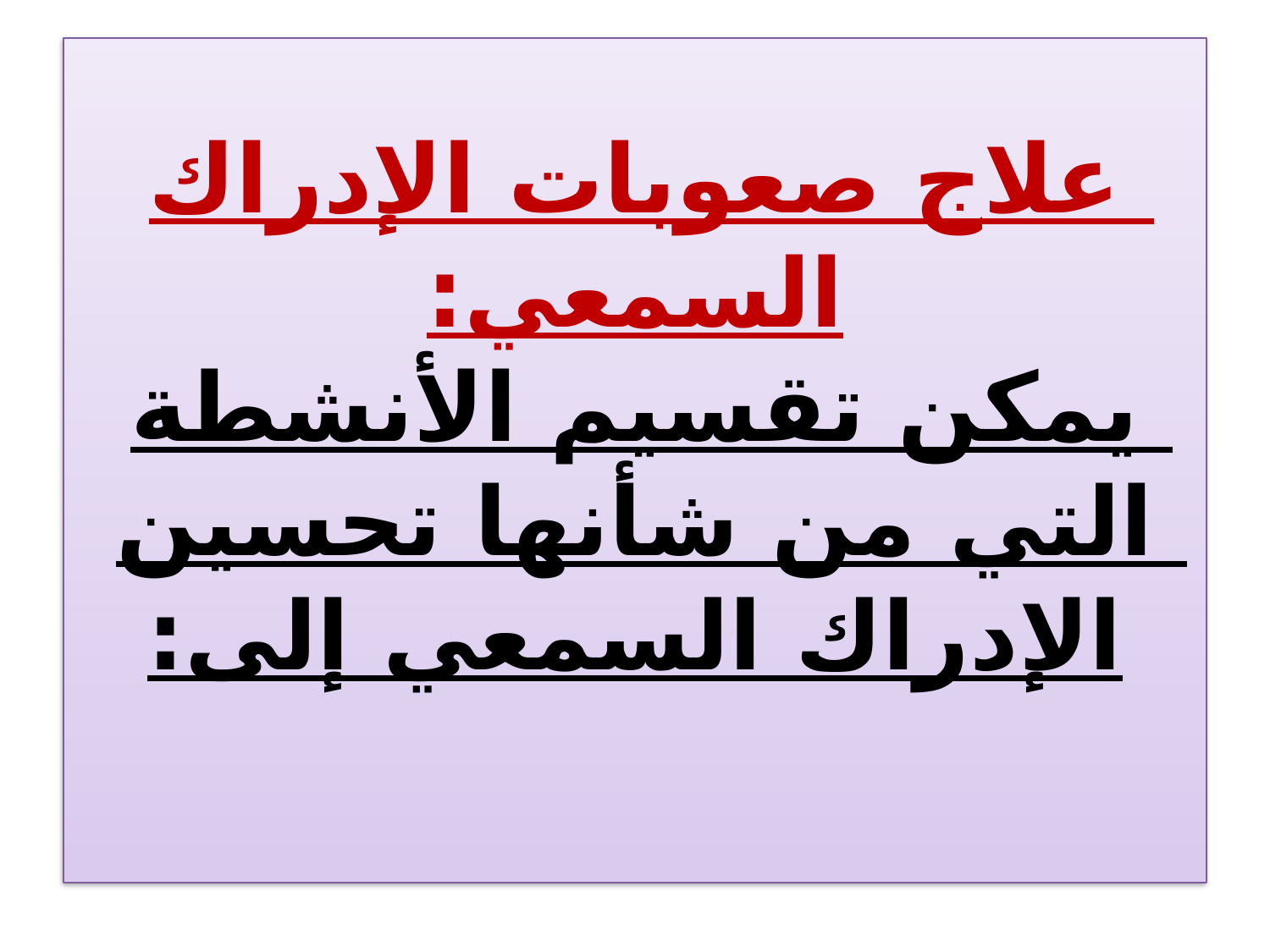

# علاج صعوبات الإدراك السمعي: يمكن تقسيم الأنشطة التي من شأنها تحسين الإدراك السمعي إلى: